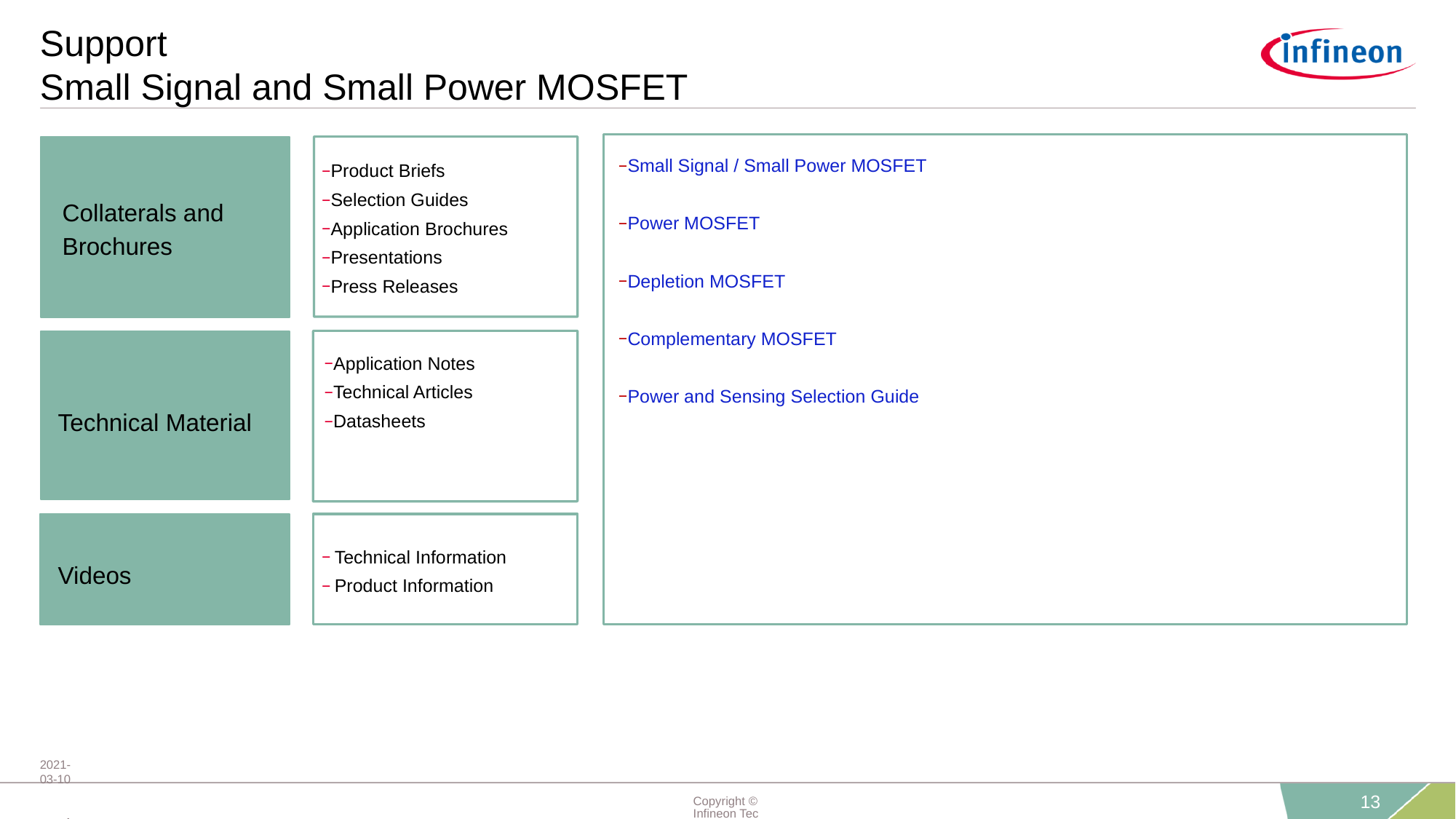

# Support Small Signal and Small Power MOSFET

Small Signal / Small Power MOSFET

Power MOSFET

Depletion MOSFET

Complementary MOSFET

Power and Sensing Selection Guide

Product Briefs
Selection Guides
Application Brochures
Presentations
Press Releases
Collaterals and Brochures

Application Notes
Technical Articles
Datasheets

Technical Material

Technical Information
Product Information

Videos

2021-03-10             restricted
Copyright © Infineon Technologies AG 2021. All rights reserved.
13